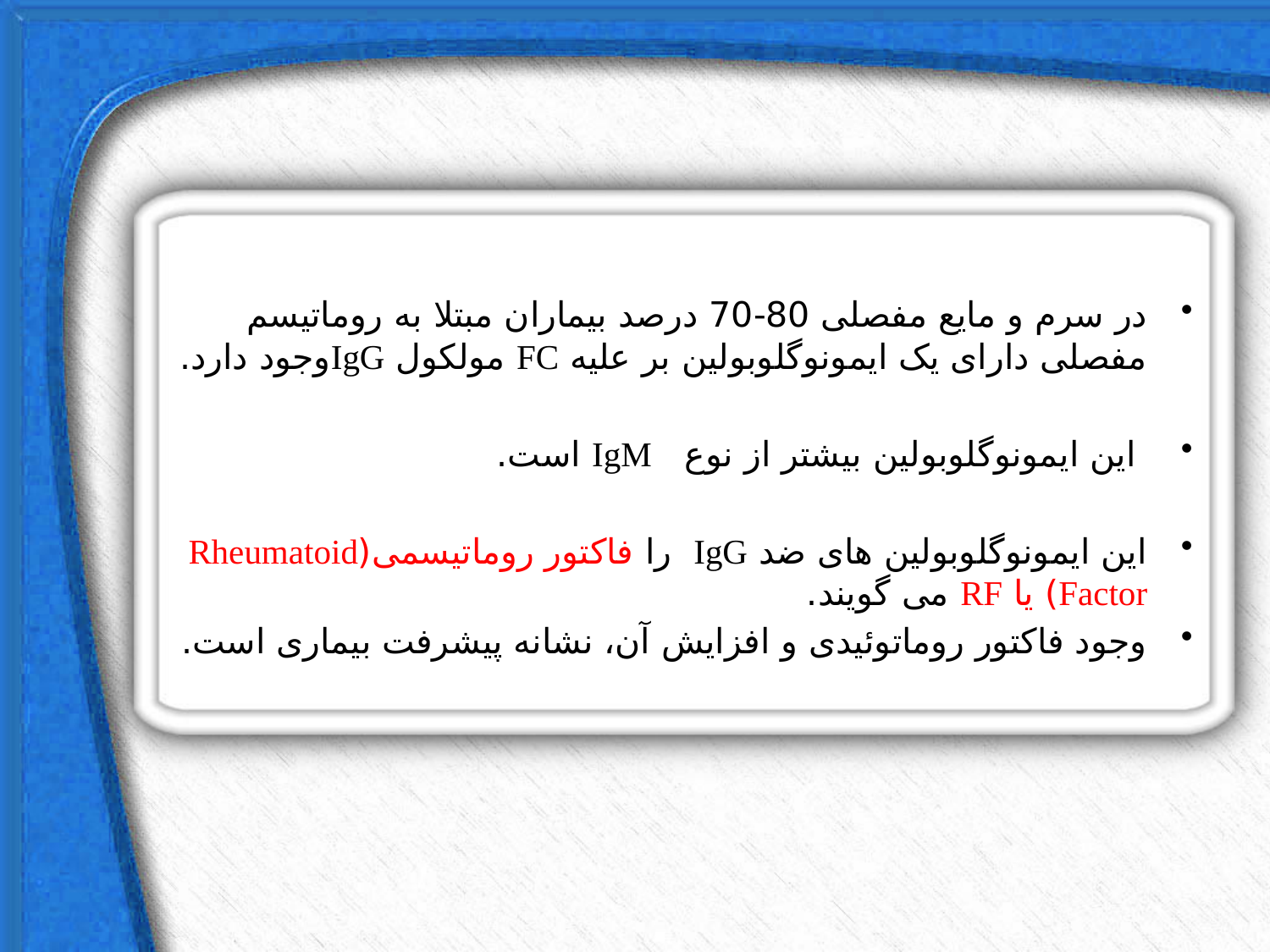

در سرم و مایع مفصلی 80-70 درصد بیماران مبتلا به روماتیسم مفصلی دارای یک ایمونوگلوبولین بر علیه FC مولکول IgGوجود دارد.

 این ایمونوگلوبولین بیشتر از نوع   IgM است.

این ایمونوگلوبولین های ضد IgG  را فاکتور روماتیسمی(Rheumatoid Factor) یا RF می گویند.
وجود فاکتور روماتوئيدی و افزايش آن، نشانه پيشرفت بيماری است.